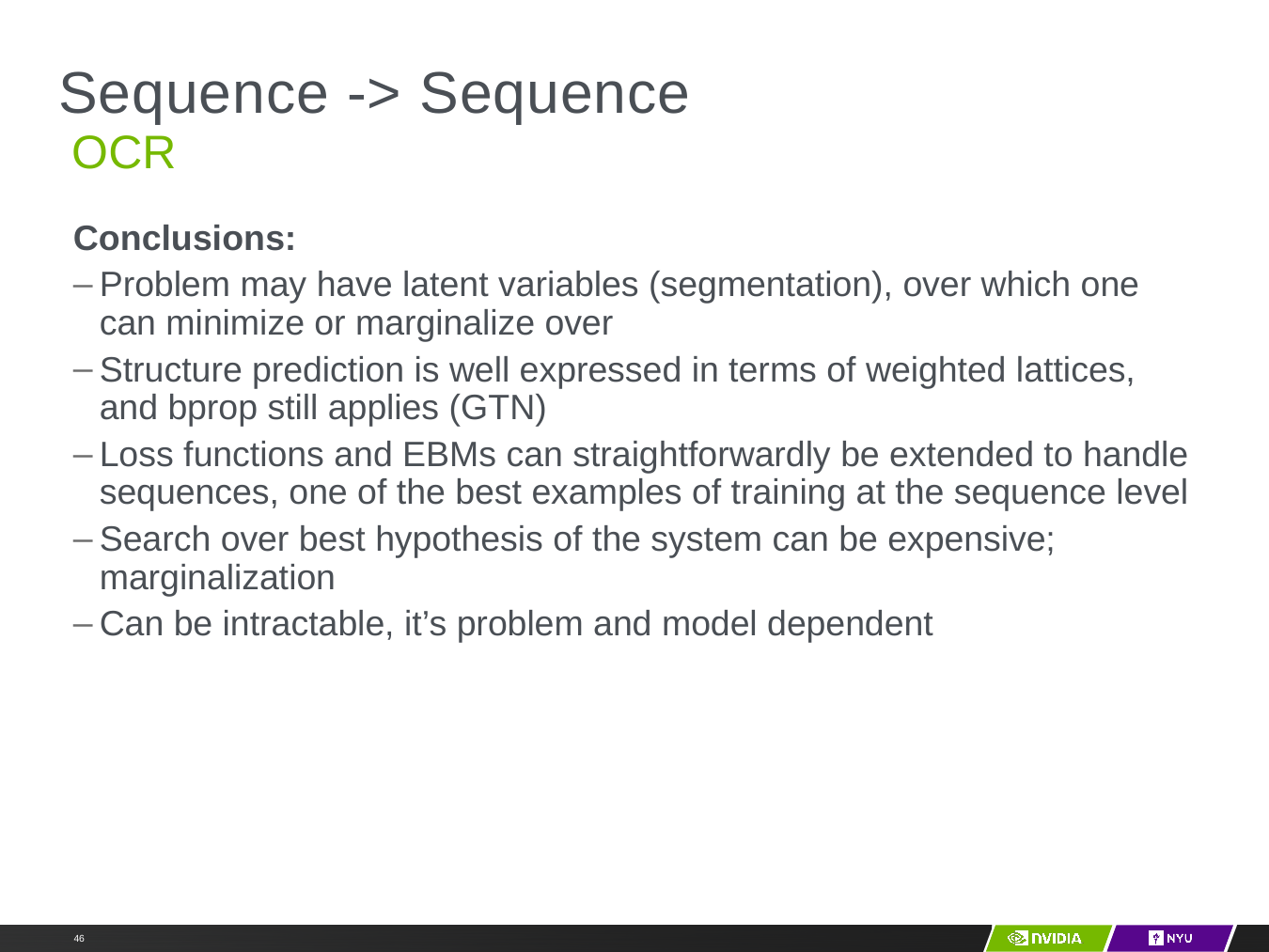

# Sequence -> Sequence
OCR
Conclusions:
Problem may have latent variables (segmentation), over which one can minimize or marginalize over
Structure prediction is well expressed in terms of weighted lattices, and bprop still applies (GTN)
Loss functions and EBMs can straightforwardly be extended to handle sequences, one of the best examples of training at the sequence level
Search over best hypothesis of the system can be expensive; marginalization
Can be intractable, it’s problem and model dependent